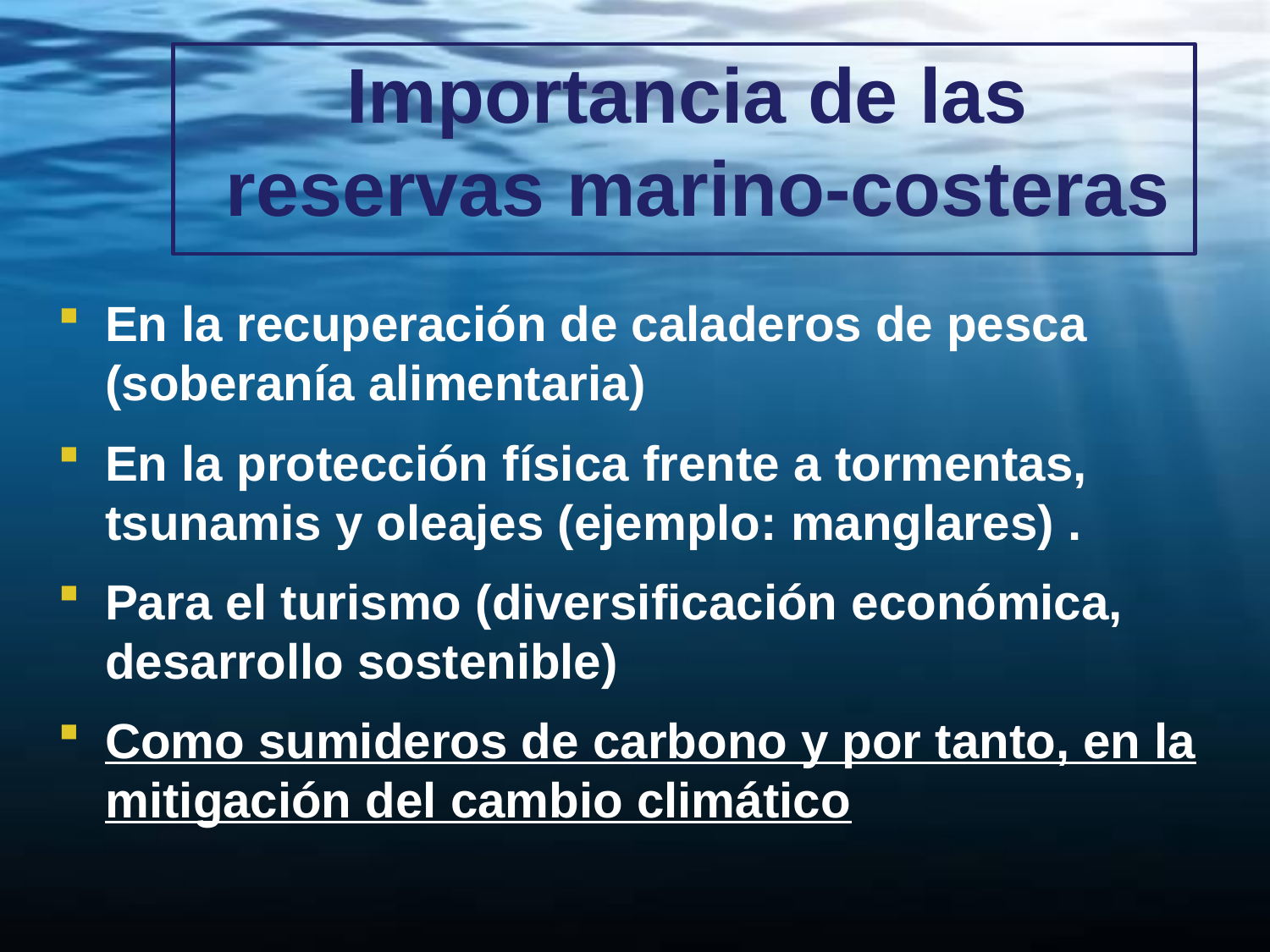

Importancia de las
reservas marino-costeras
En la recuperación de caladeros de pesca (soberanía alimentaria)
En la protección física frente a tormentas, tsunamis y oleajes (ejemplo: manglares) .
Para el turismo (diversificación económica, desarrollo sostenible)
Como sumideros de carbono y por tanto, en la mitigación del cambio climático